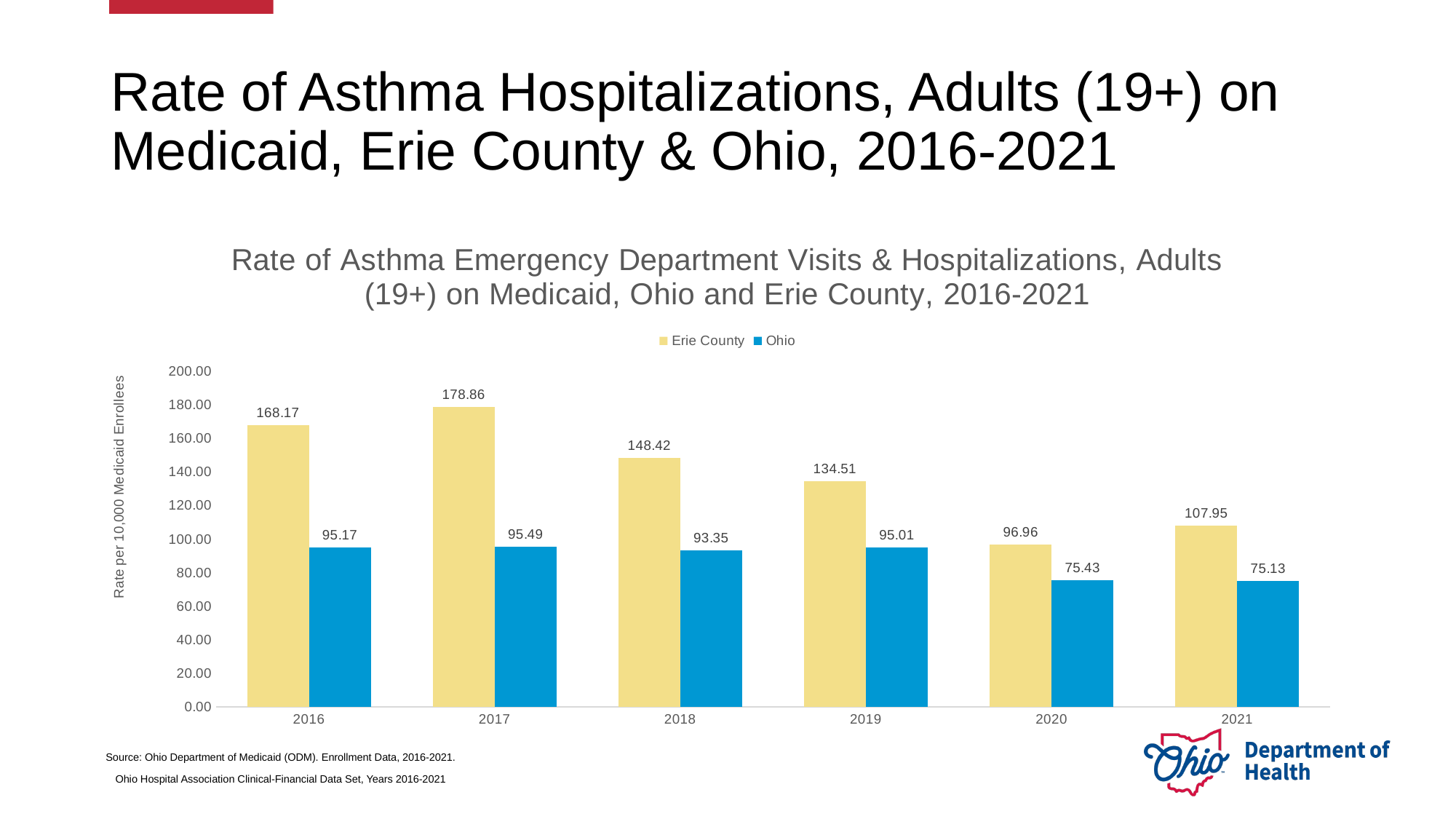

# Rate of Asthma Hospitalizations, Adults (19+) on Medicaid, Erie County & Ohio, 2016-2021

### Chart: Rate of Asthma Emergency Department Visits & Hospitalizations, Adults (19+) on Medicaid, Ohio and Erie County, 2016-2021

| Category | Erie County | Ohio |
|---|---|---|
| 2016 | 168.1709480830055 | 95.17080282465355 |
| 2017 | 178.85787616297722 | 95.48903329422095 |
| 2018 | 148.41991161510882 | 93.3482407242655 |
| 2019 | 134.50956415407458 | 95.013016437263 |
| 2020 | 96.9624163377381 | 75.4268489039536 |
| 2021 | 107.95134133569644 | 75.13104251601631 |
Source: Ohio Department of Medicaid (ODM). Enrollment Data, 2016-2021.
Ohio Hospital Association Clinical-Financial Data Set, Years 2016-2021